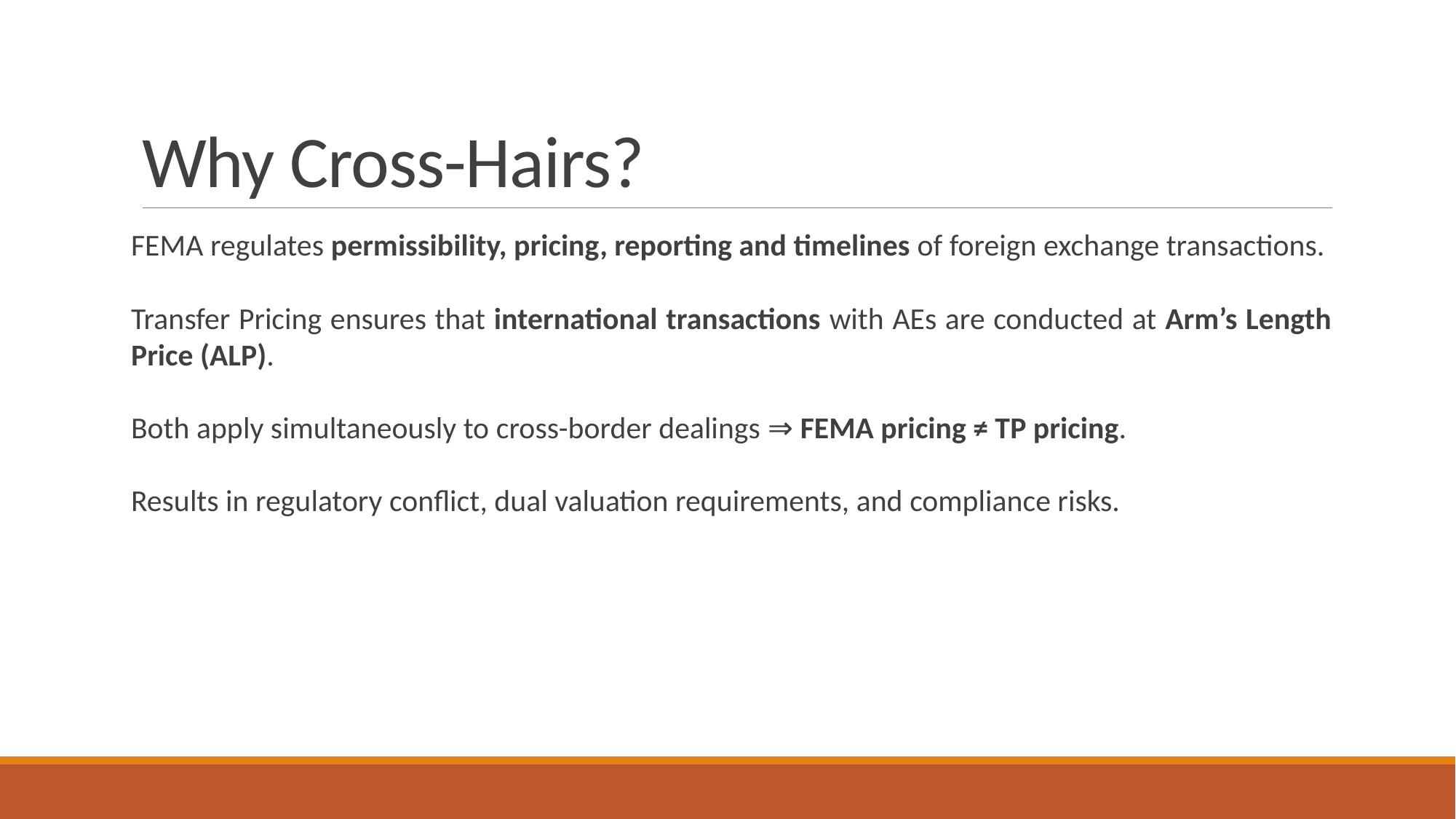

# Why Cross-Hairs?
FEMA regulates permissibility, pricing, reporting and timelines of foreign exchange transactions.

Transfer Pricing ensures that international transactions with AEs are conducted at Arm’s Length Price (ALP).

Both apply simultaneously to cross-border dealings ⇒ FEMA pricing ≠ TP pricing.

Results in regulatory conflict, dual valuation requirements, and compliance risks.